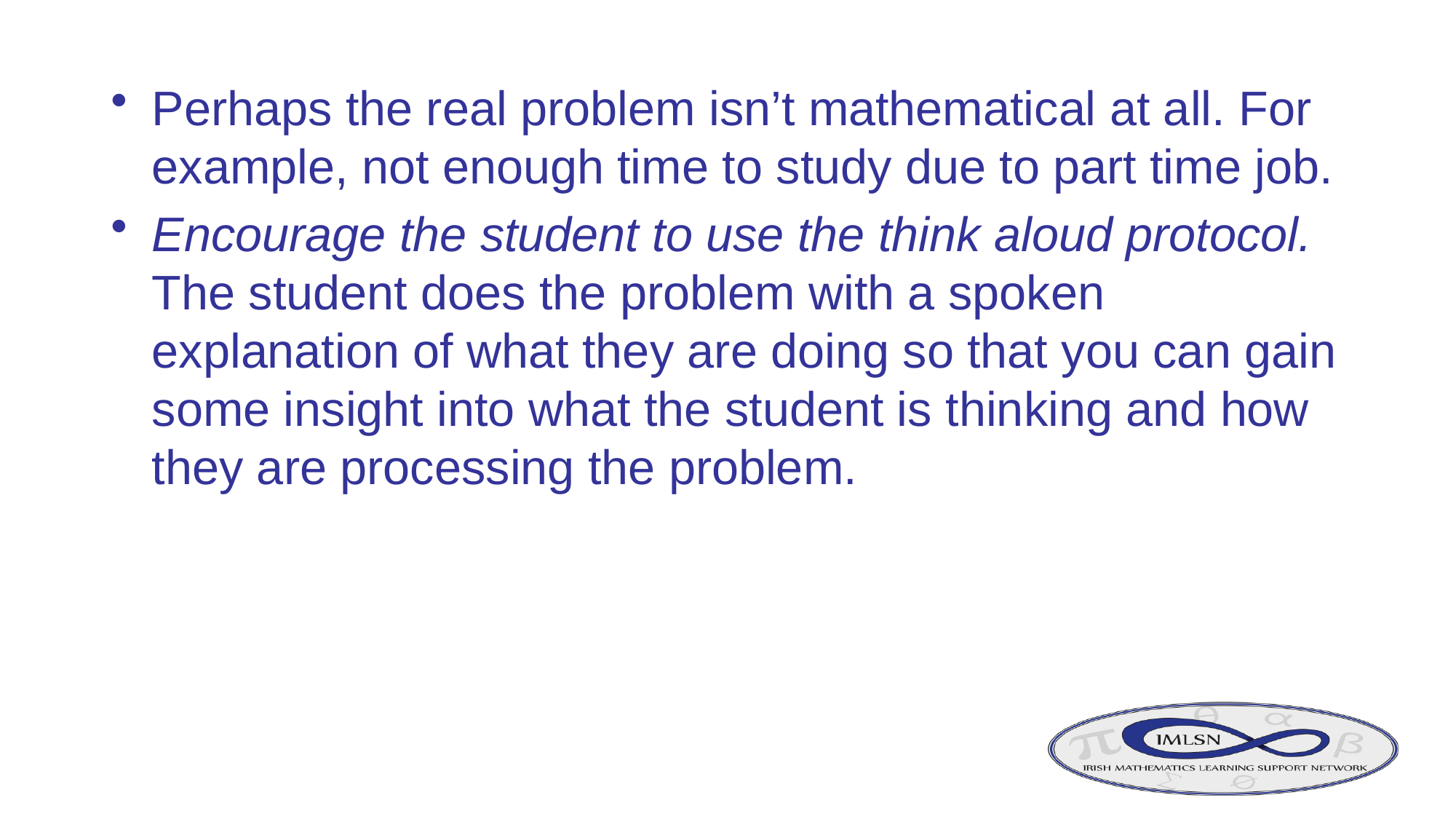

Perhaps the real problem isn’t mathematical at all. For example, not enough time to study due to part time job.
Encourage the student to use the think aloud protocol. The student does the problem with a spoken explanation of what they are doing so that you can gain some insight into what the student is thinking and how they are processing the problem.